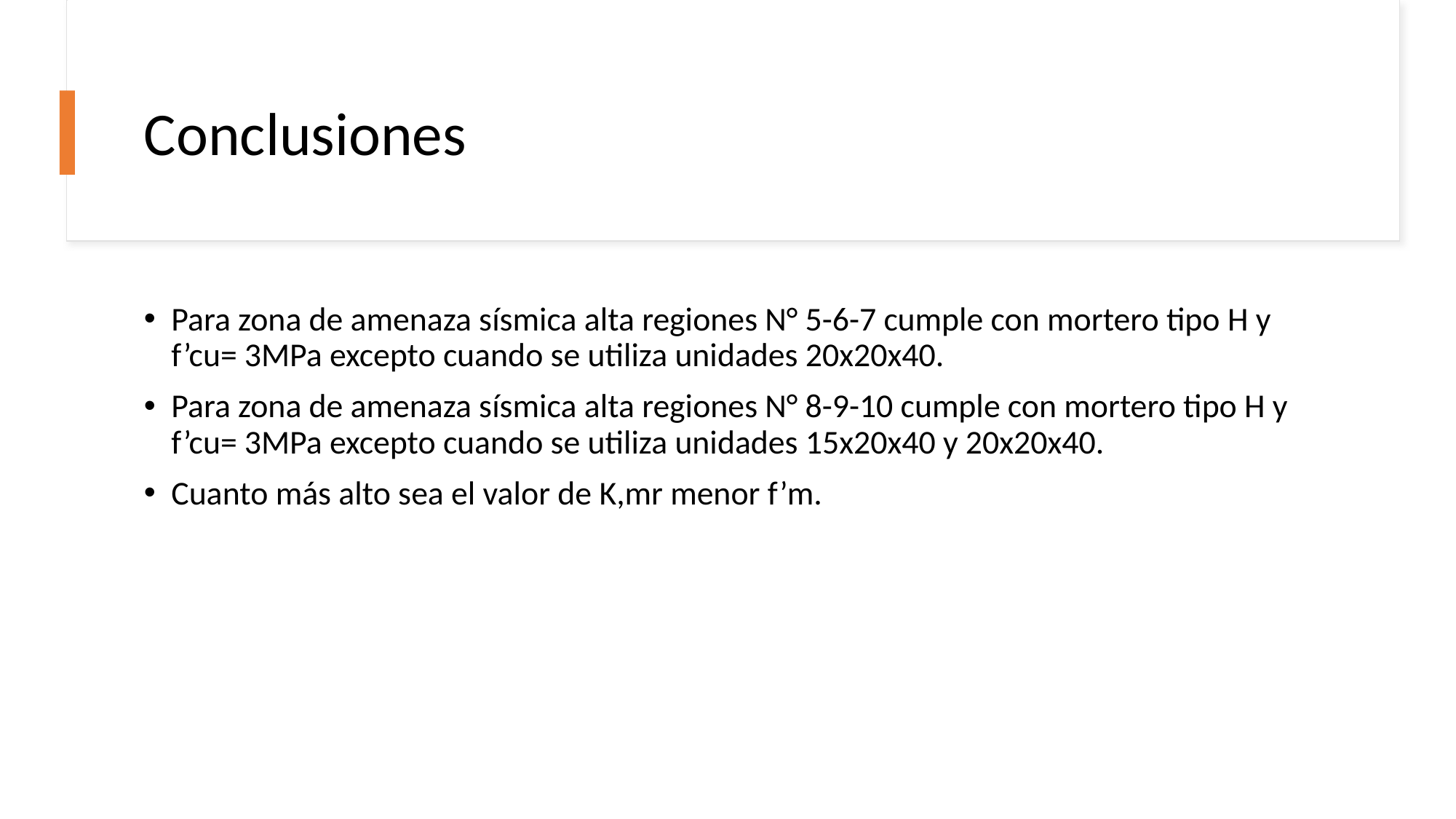

# Conclusiones

Para zona de amenaza sísmica alta regiones N° 5-6-7 cumple con mortero tipo H y f’cu= 3MPa excepto cuando se utiliza unidades 20x20x40.
Para zona de amenaza sísmica alta regiones N° 8-9-10 cumple con mortero tipo H y f’cu= 3MPa excepto cuando se utiliza unidades 15x20x40 y 20x20x40.
Cuanto más alto sea el valor de K,mr menor f’m.